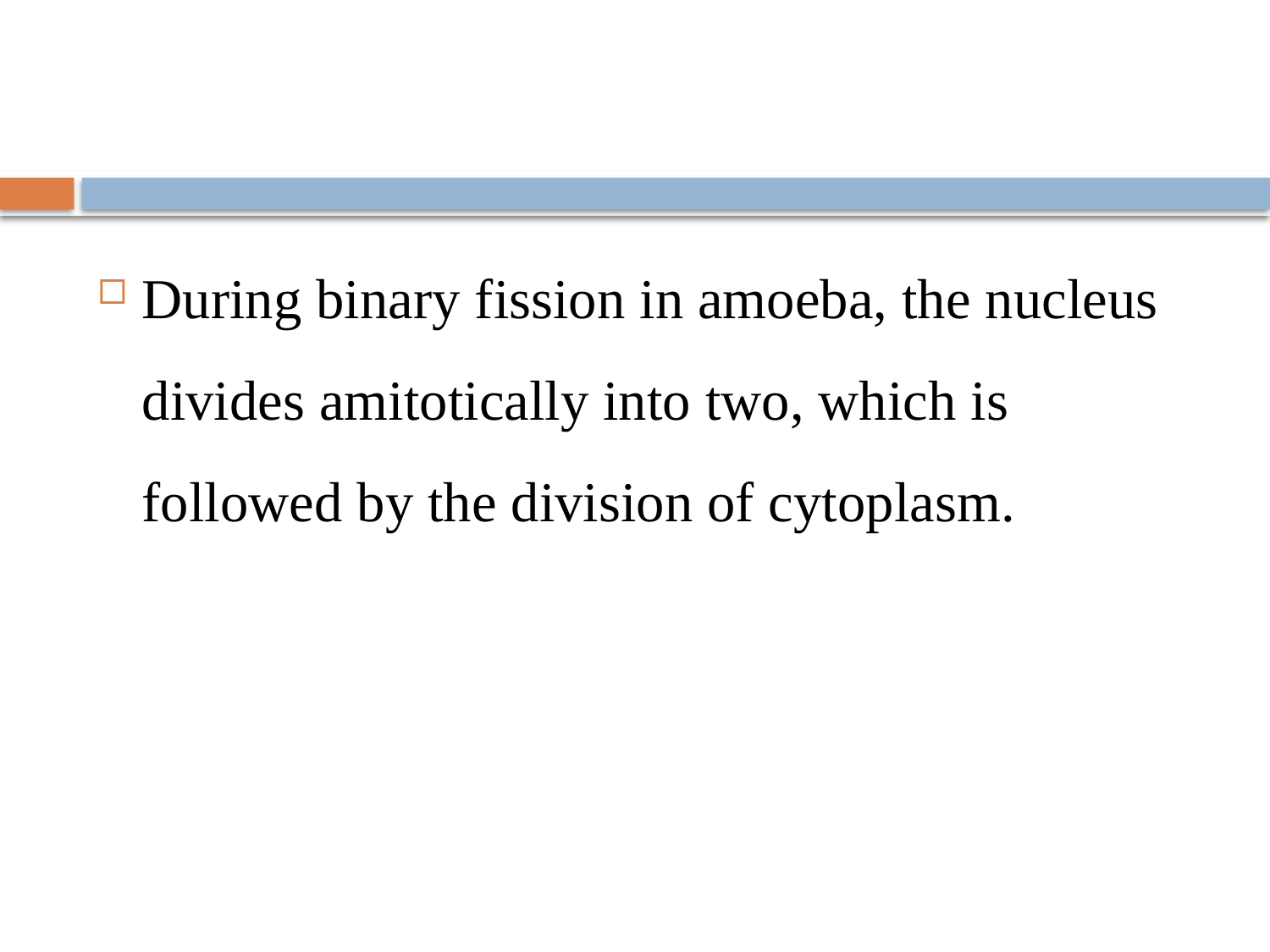

#
During binary fission in amoeba, the nucleus divides amitotically into two, which is followed by the division of cytoplasm.